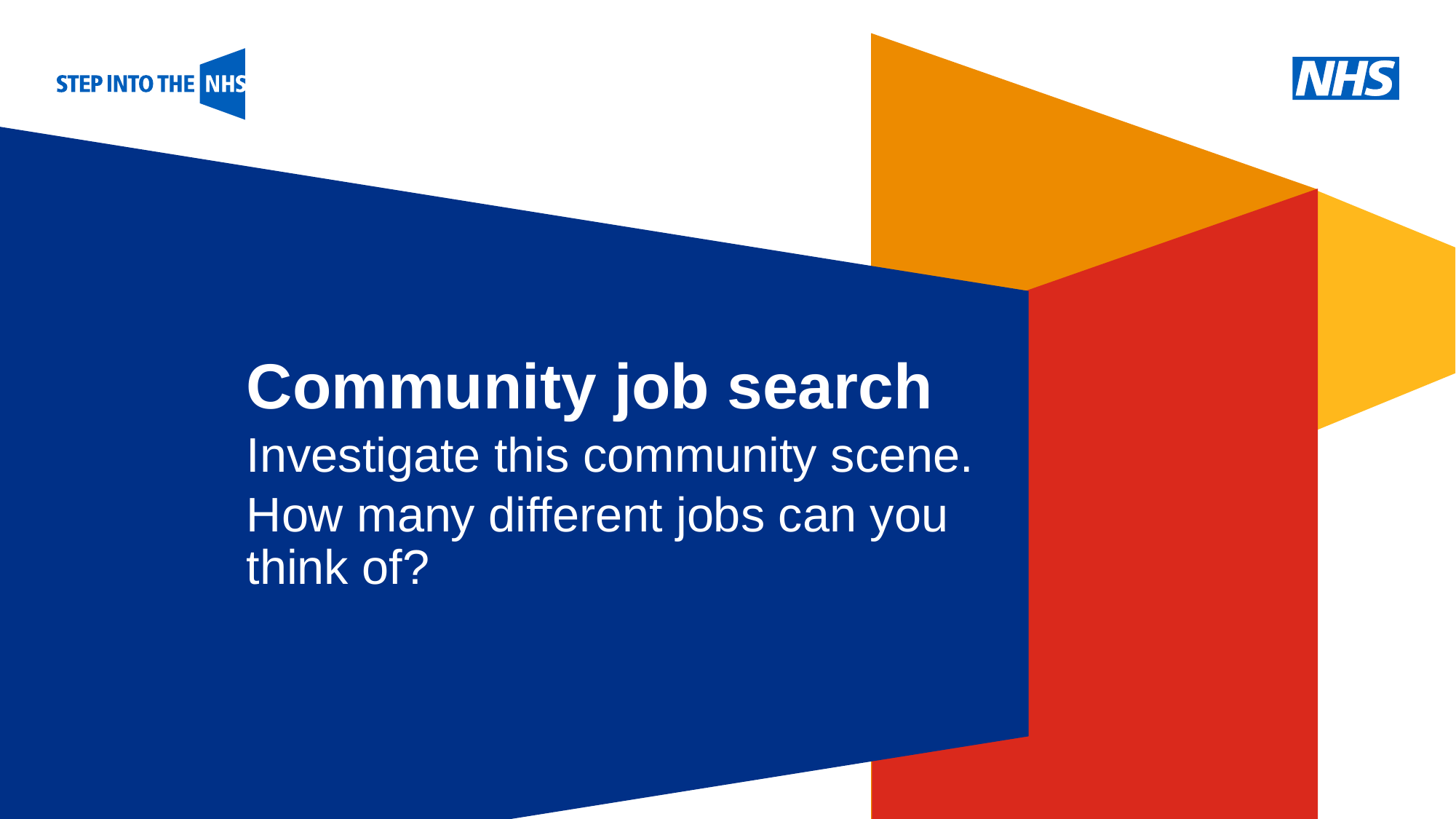

Community job search
Investigate this community scene.
How many different jobs can you
think of?